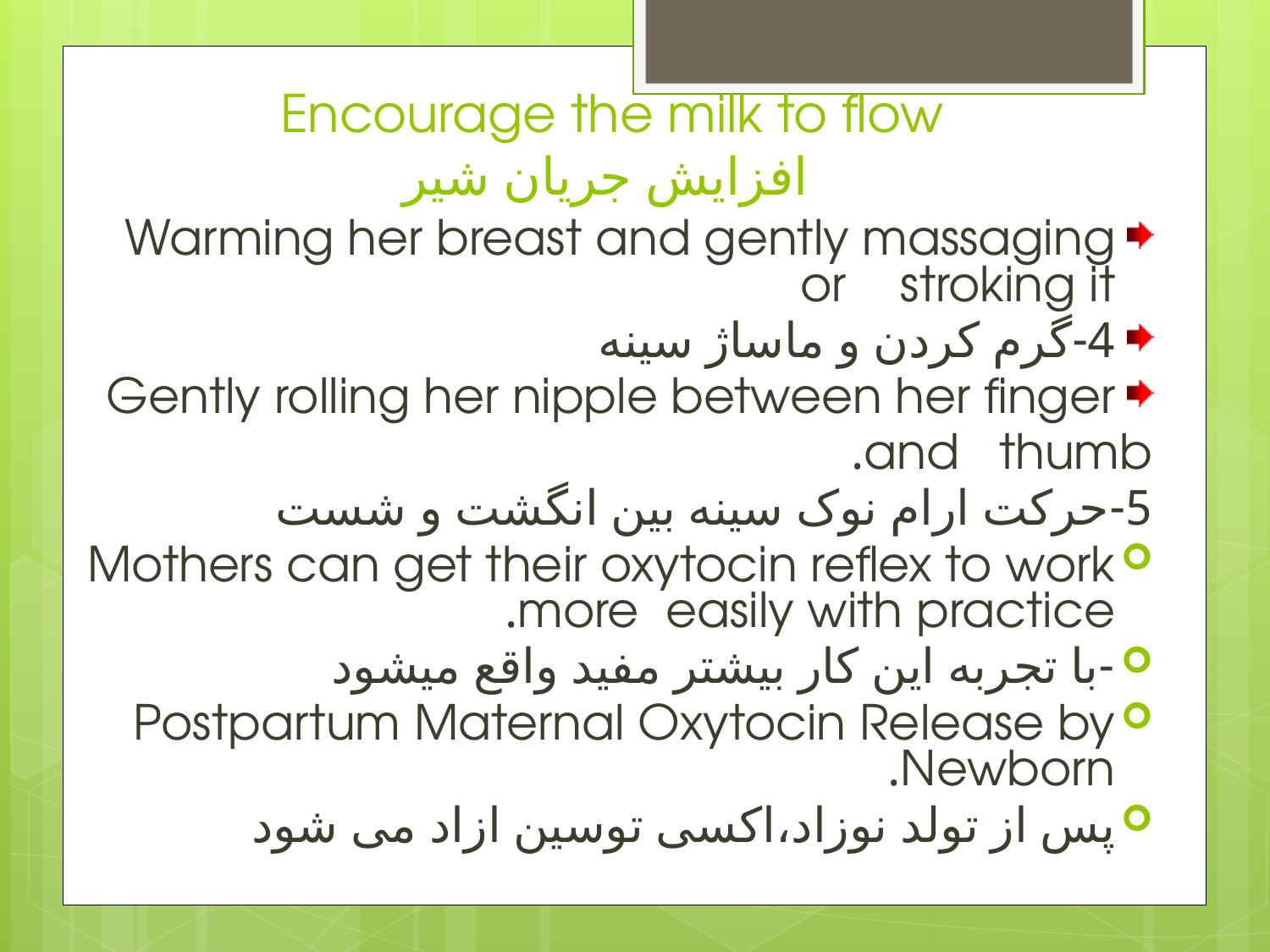

# Encourage the milk to flow افزایش جریان شیر
Warming her breast and gently massaging or    stroking it
4-گرم کردن و ماساژ سینه
Gently rolling her nipple between her finger
and   thumb.
5-حرکت ارام نوک سینه بین انگشت و شست
Mothers can get their oxytocin reflex to work more  easily with practice.
-با تجربه این کار بیشتر مفید واقع میشود
Postpartum Maternal Oxytocin Release by Newborn.
پس از تولد نوزاد،اکسی توسین ازاد می شود